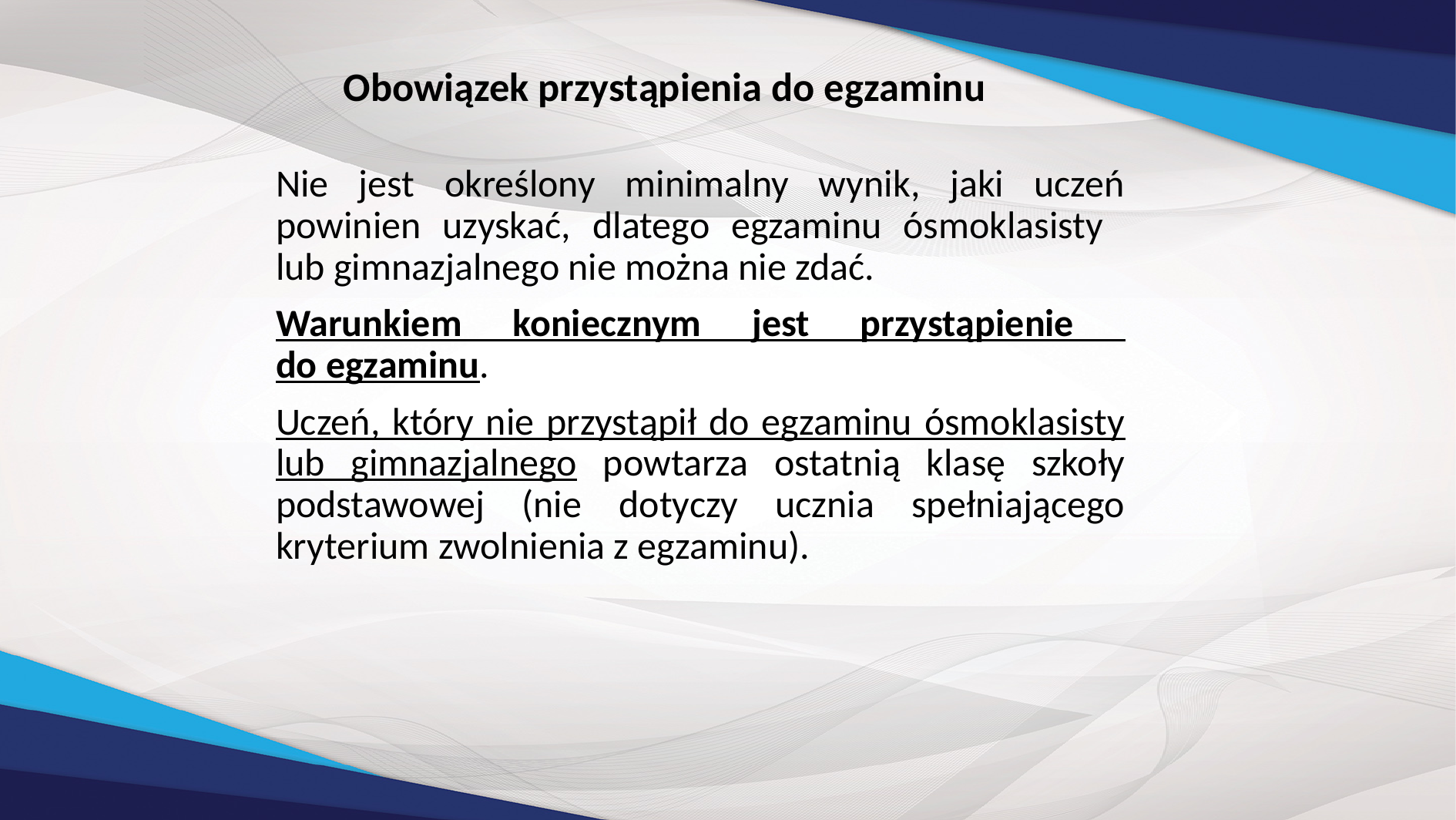

# Obowiązek przystąpienia do egzaminu
Nie jest określony minimalny wynik, jaki uczeń powinien uzyskać, dlatego egzaminu ósmoklasisty
lub gimnazjalnego nie można nie zdać.
Warunkiem koniecznym jest przystąpienie
do egzaminu.
Uczeń, który nie przystąpił do egzaminu ósmoklasisty lub gimnazjalnego powtarza ostatnią klasę szkoły podstawowej (nie dotyczy ucznia spełniającego kryterium zwolnienia z egzaminu).